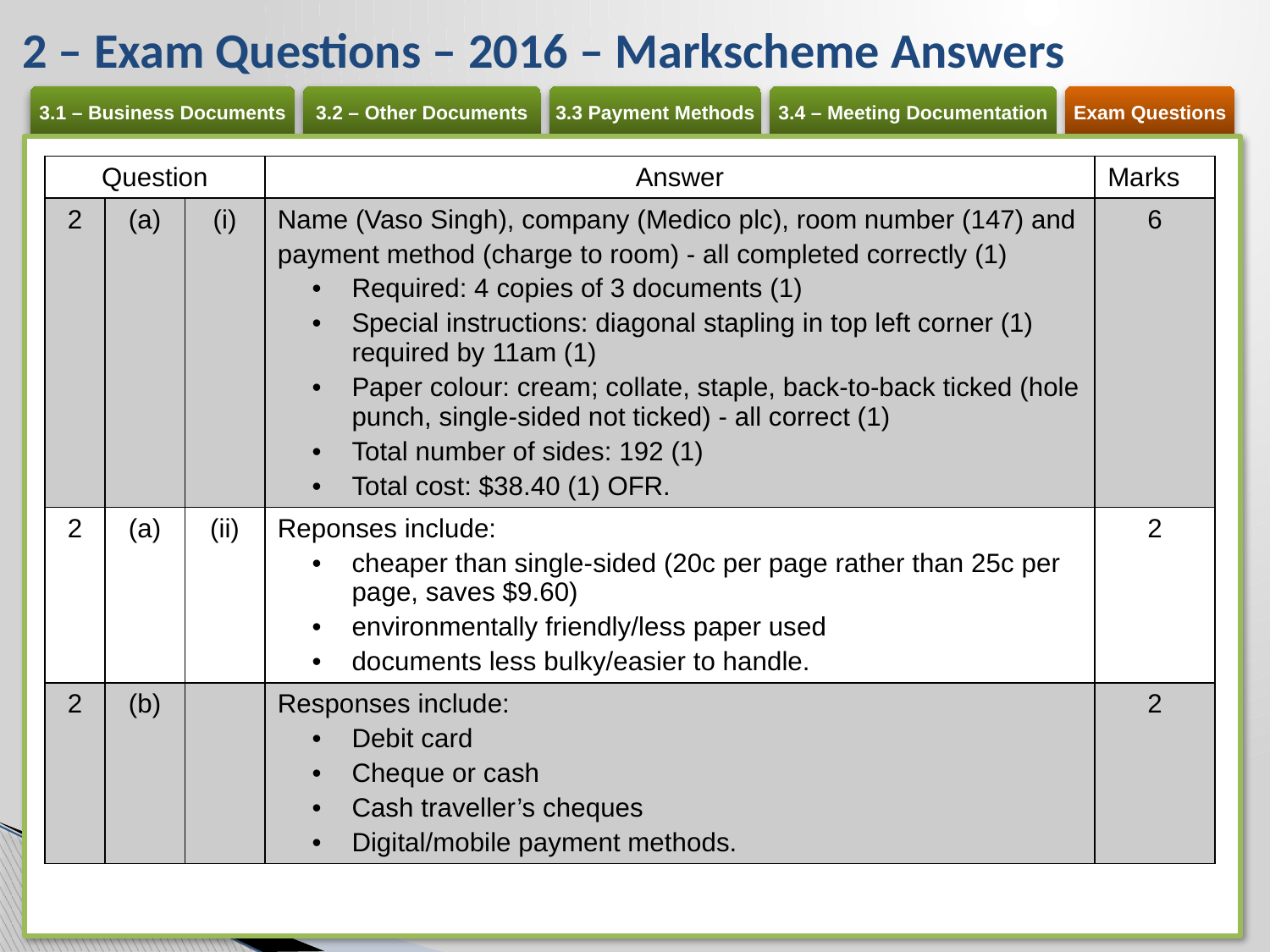

# 2 – Exam Questions – 2016 – Markscheme Answers
| Question |  |  | Answer | Marks |
| --- | --- | --- | --- | --- |
| 2 | (a) | (i) | Name (Vaso Singh), company (Medico plc), room number (147) and payment method (charge to room) - all completed correctly (1) Required: 4 copies of 3 documents (1) Special instructions: diagonal stapling in top left corner (1) required by 11am (1) Paper colour: cream; collate, staple, back-to-back ticked (hole punch, single-sided not ticked) - all correct (1) Total number of sides: 192 (1) Total cost: $38.40 (1) OFR. | 6 |
| 2 | (a) | (ii) | Reponses include: cheaper than single-sided (20c per page rather than 25c per page, saves $9.60) environmentally friendly/less paper used documents less bulky/easier to handle. | 2 |
| 2 | (b) |  | Responses include: Debit card Cheque or cash Cash traveller’s cheques Digital/mobile payment methods. | 2 |